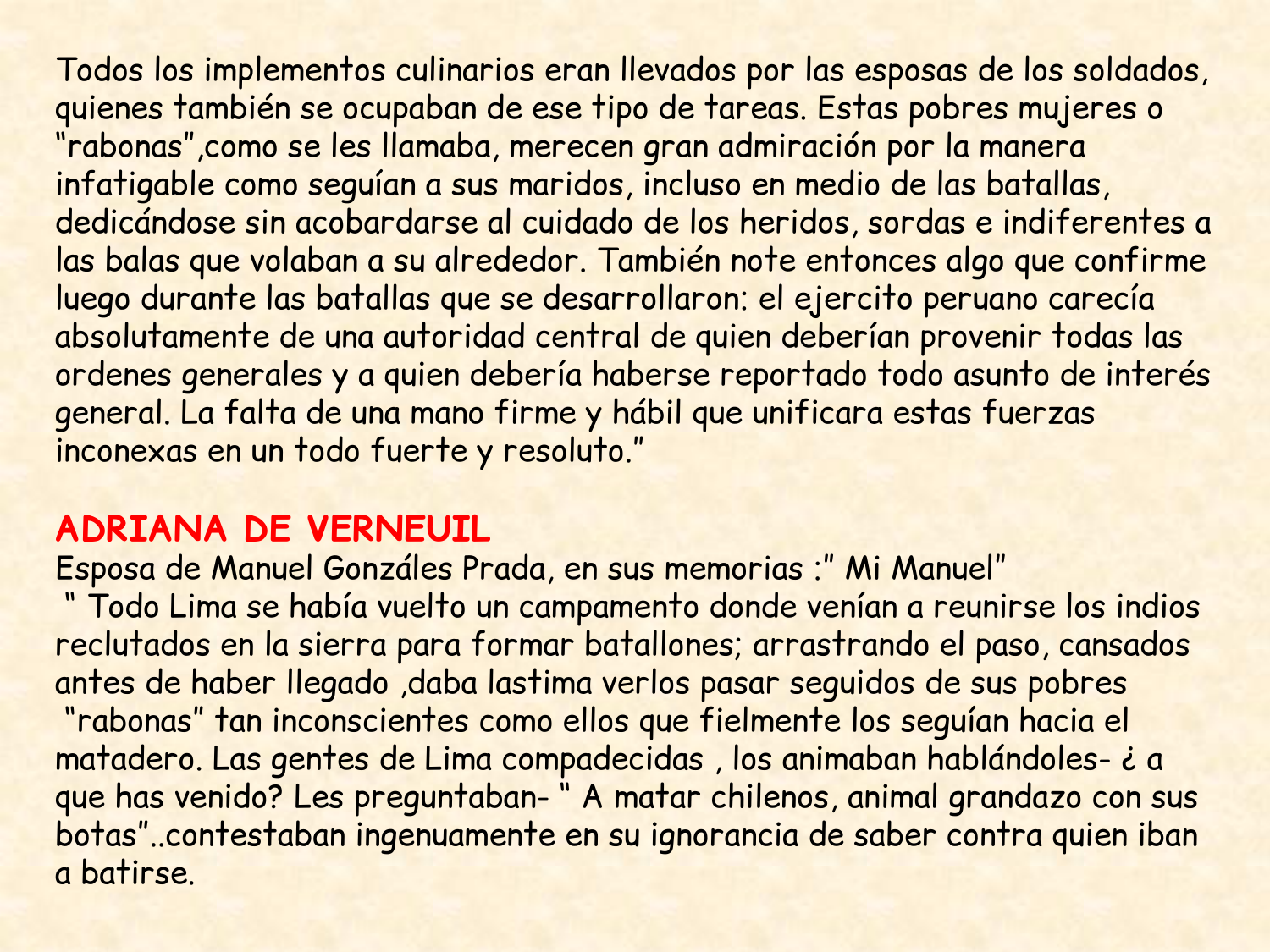

Todos los implementos culinarios eran llevados por las esposas de los soldados, quienes también se ocupaban de ese tipo de tareas. Estas pobres mujeres o “rabonas”,como se les llamaba, merecen gran admiración por la manera infatigable como seguían a sus maridos, incluso en medio de las batallas, dedicándose sin acobardarse al cuidado de los heridos, sordas e indiferentes a las balas que volaban a su alrededor. También note entonces algo que confirme luego durante las batallas que se desarrollaron: el ejercito peruano carecía absolutamente de una autoridad central de quien deberían provenir todas las ordenes generales y a quien debería haberse reportado todo asunto de interés general. La falta de una mano firme y hábil que unificara estas fuerzas inconexas en un todo fuerte y resoluto.”

ADRIANA DE VERNEUIL
Esposa de Manuel Gonzáles Prada, en sus memorias :” Mi Manuel”
 “ Todo Lima se había vuelto un campamento donde venían a reunirse los indios reclutados en la sierra para formar batallones; arrastrando el paso, cansados antes de haber llegado ,daba lastima verlos pasar seguidos de sus pobres
 “rabonas” tan inconscientes como ellos que fielmente los seguían hacia el matadero. Las gentes de Lima compadecidas , los animaban hablándoles- ¿ a que has venido? Les preguntaban- “ A matar chilenos, animal grandazo con sus botas”..contestaban ingenuamente en su ignorancia de saber contra quien iban a batirse.